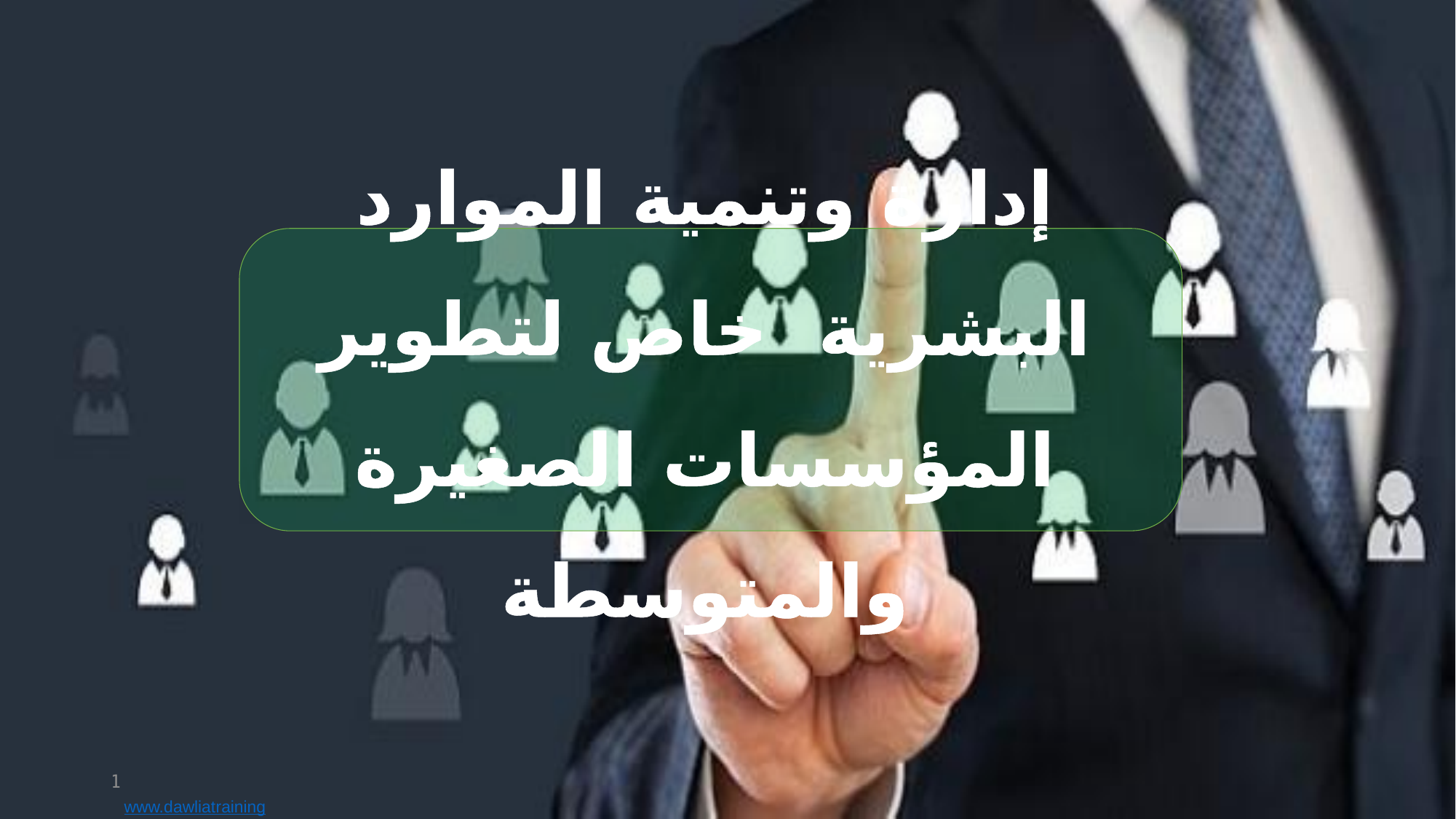

إدارة وتنمية الموارد البشرية  خاص لتطوير المؤسسات الصغيرة والمتوسطة
1
www.dawliatraining.com